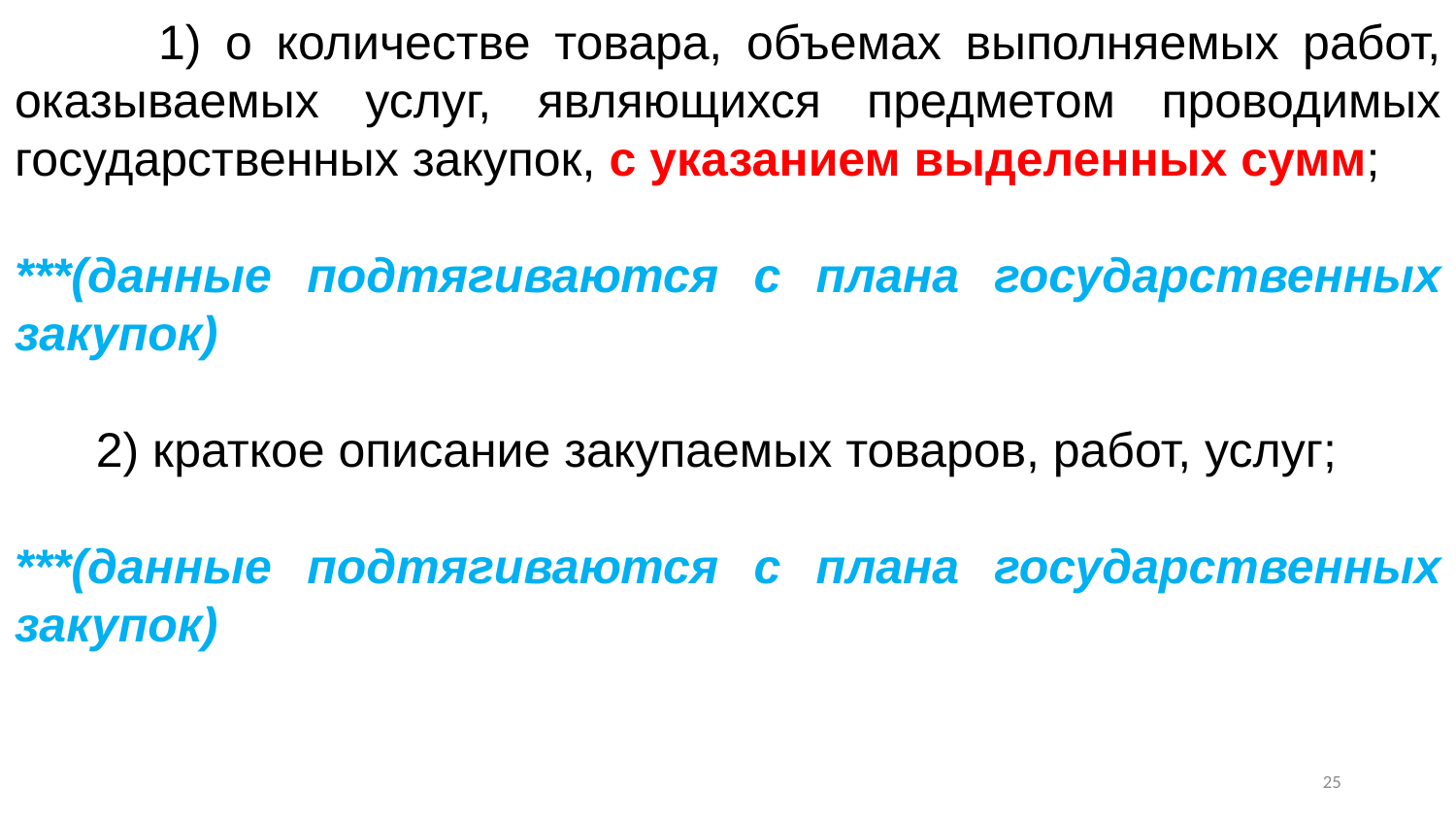

1) о количестве товара, объемах выполняемых работ, оказываемых услуг, являющихся предметом проводимых государственных закупок, с указанием выделенных сумм;

***(данные подтягиваются с плана государственных закупок)

      2) краткое описание закупаемых товаров, работ, услуг;

***(данные подтягиваются с плана государственных закупок)

25